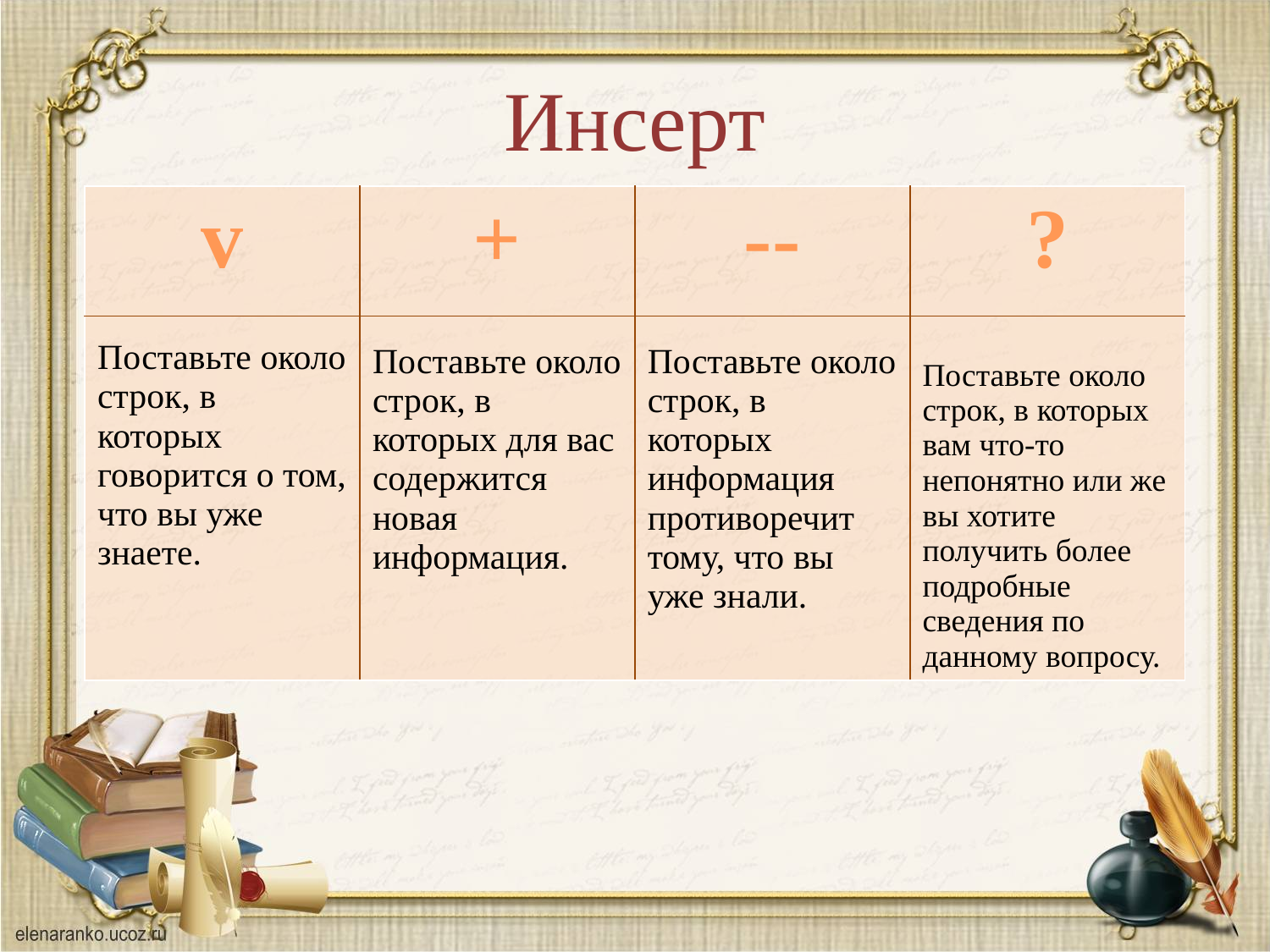

# Инсерт
| v | + | -- | ? |
| --- | --- | --- | --- |
| Поставьте около строк, в которых говорится о том, что вы уже знаете. | Поставьте около строк, в которых для вас содержится новая информация. | Поставьте около строк, в которых информация противоречит тому, что вы уже знали. | Поставьте около строк, в которых вам что-то непонятно или же вы хотите получить более подробные сведения по данному вопросу. |